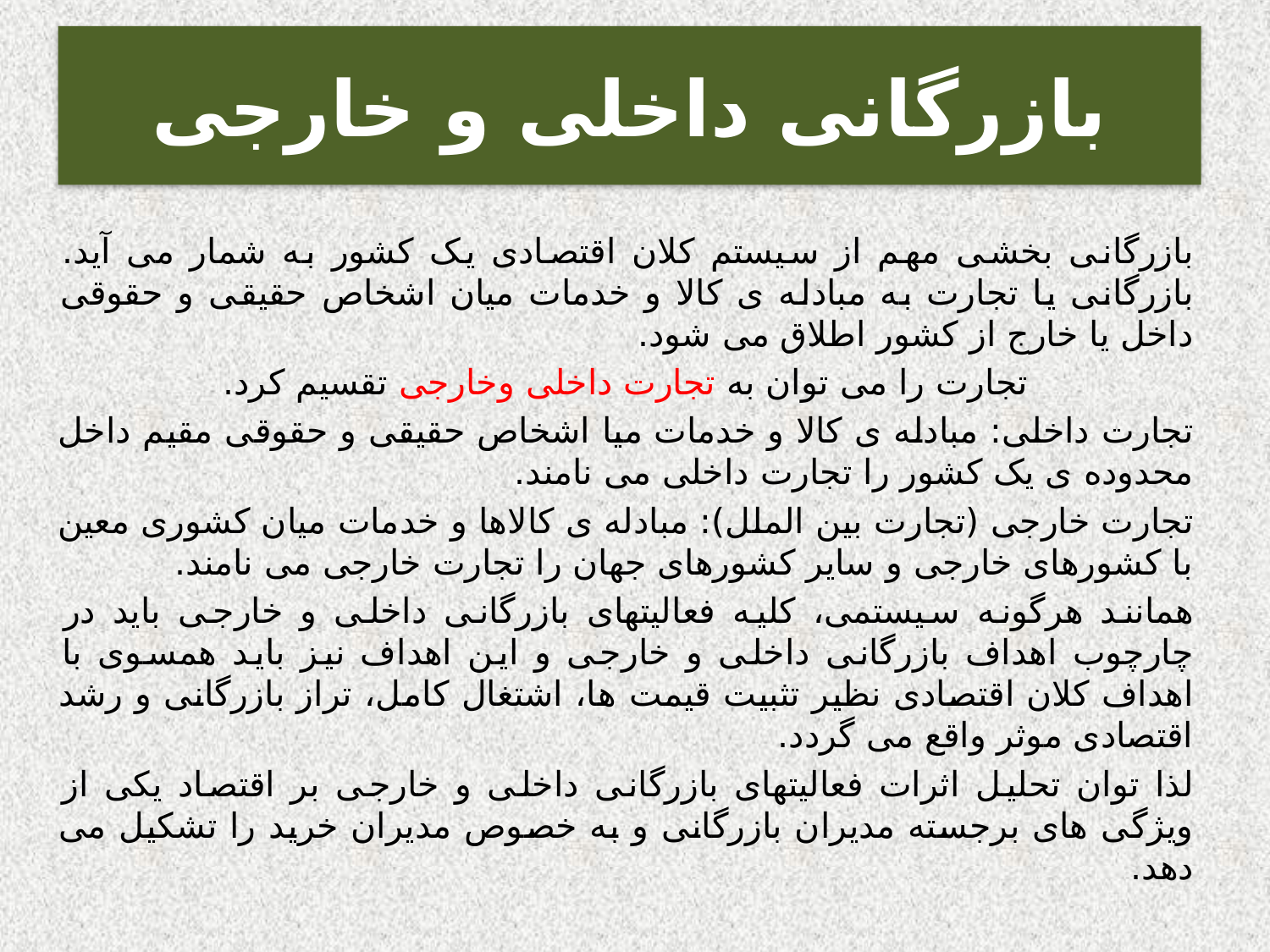

# بازرگانی داخلی و خارجی
بازرگانی بخشی مهم از سیستم کلان اقتصادی یک کشور به شمار می آید. بازرگانی یا تجارت به مبادله ی کالا و خدمات میان اشخاص حقیقی و حقوقی داخل یا خارج از کشور اطلاق می شود.
تجارت را می توان به تجارت داخلی وخارجی تقسیم کرد.
تجارت داخلی: مبادله ی کالا و خدمات میا اشخاص حقیقی و حقوقی مقیم داخل محدوده ی یک کشور را تجارت داخلی می نامند.
تجارت خارجی (تجارت بین الملل): مبادله ی کالاها و خدمات میان کشوری معین با کشورهای خارجی و سایر کشورهای جهان را تجارت خارجی می نامند.
همانند هرگونه سیستمی، کلیه فعالیتهای بازرگانی داخلی و خارجی باید در چارچوب اهداف بازرگانی داخلی و خارجی و این اهداف نیز باید همسوی با اهداف کلان اقتصادی نظیر تثبیت قیمت ها، اشتغال کامل، تراز بازرگانی و رشد اقتصادی موثر واقع می گردد.
لذا توان تحلیل اثرات فعالیتهای بازرگانی داخلی و خارجی بر اقتصاد یکی از ویژگی های برجسته مدیران بازرگانی و به خصوص مدیران خرید را تشکیل می دهد.